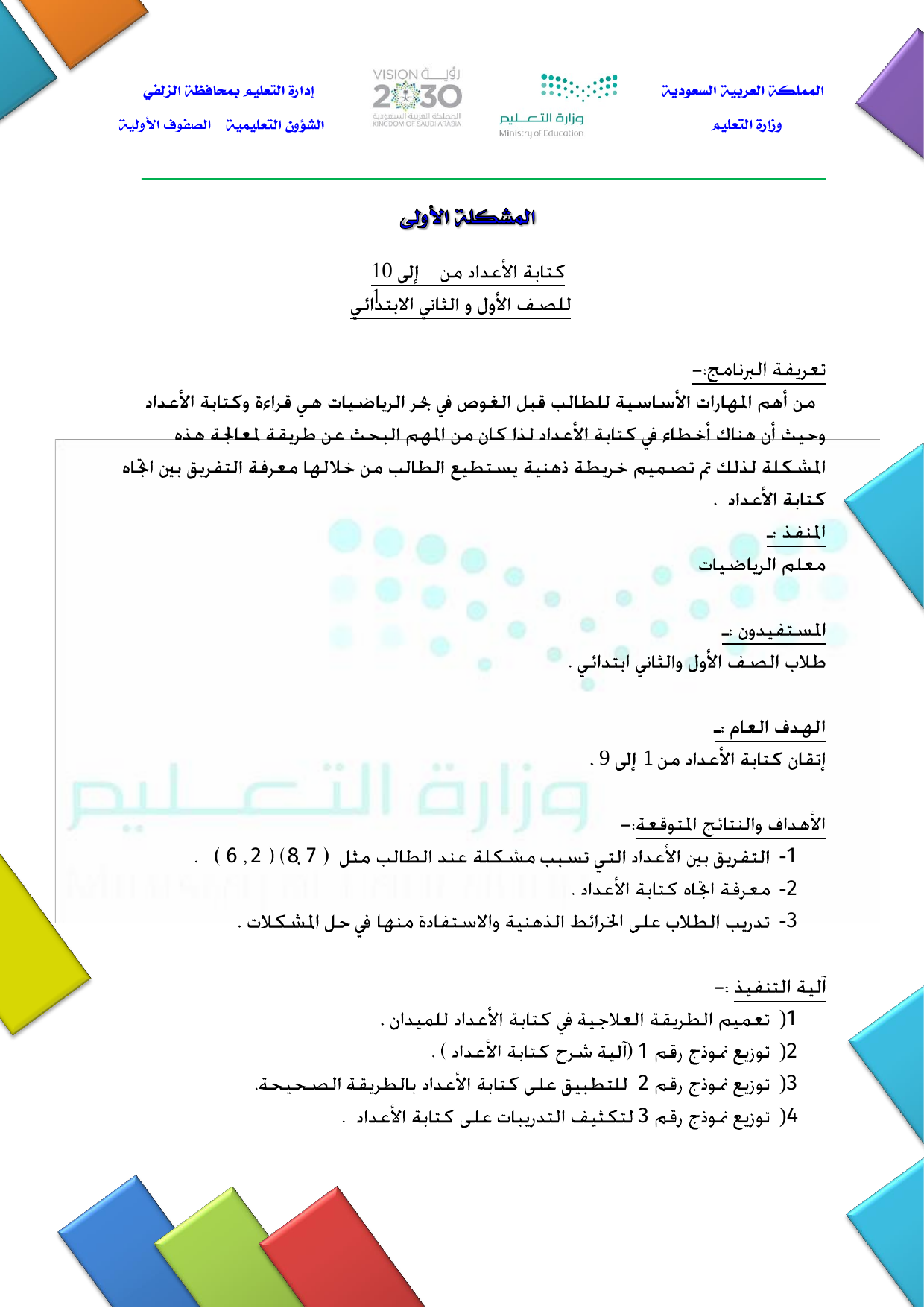

10	1

9	1

-1
-2
-3

6  2	8 7

)1
)2
)3
)4

1
2
3